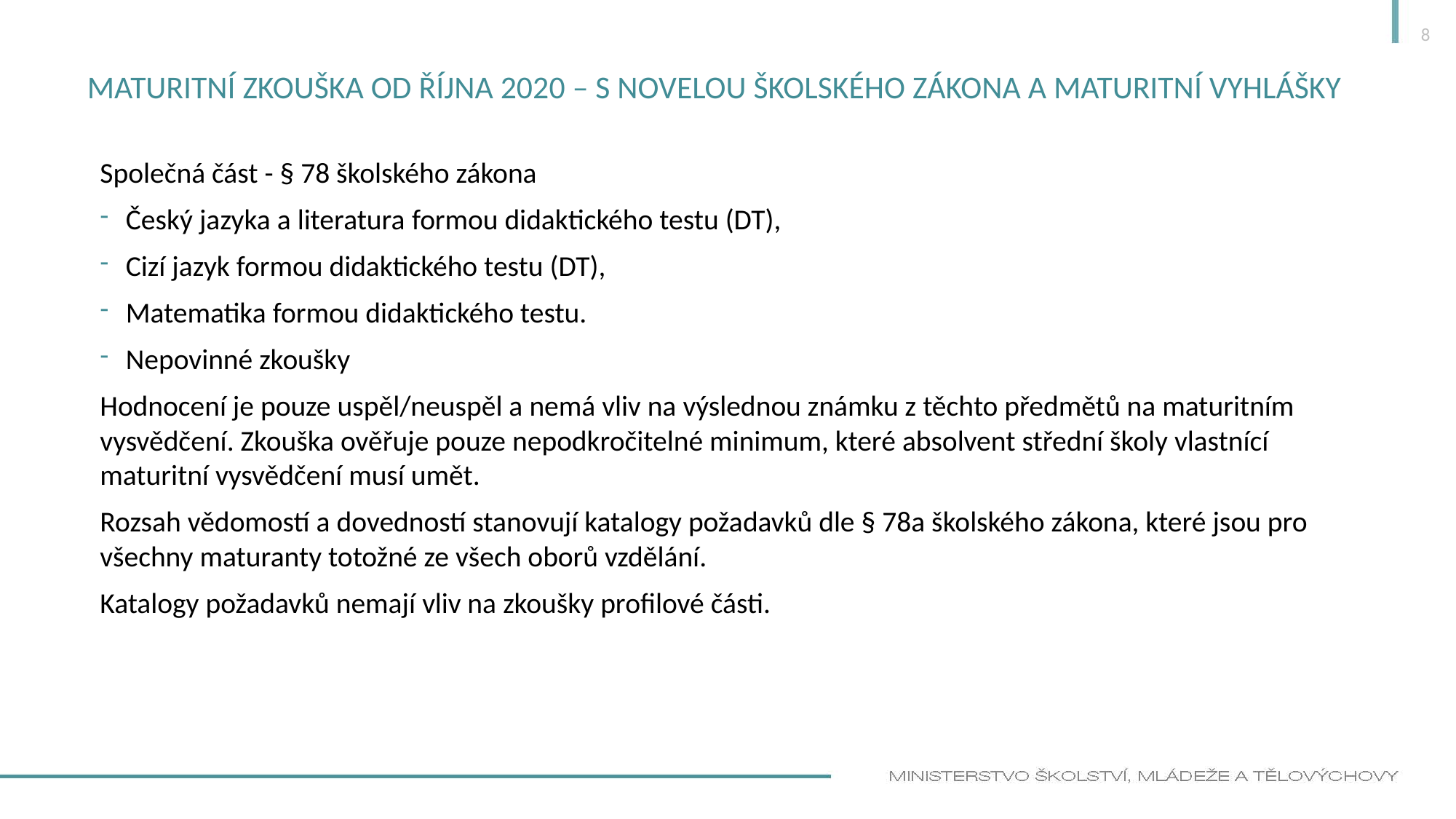

8
# Maturitní zkouška od října 2020 – s novelou školského zákona a maturitní vyhlášky
Společná část - § 78 školského zákona
Český jazyka a literatura formou didaktického testu (DT),
Cizí jazyk formou didaktického testu (DT),
Matematika formou didaktického testu.
Nepovinné zkoušky
Hodnocení je pouze uspěl/neuspěl a nemá vliv na výslednou známku z těchto předmětů na maturitním vysvědčení. Zkouška ověřuje pouze nepodkročitelné minimum, které absolvent střední školy vlastnící maturitní vysvědčení musí umět.
Rozsah vědomostí a dovedností stanovují katalogy požadavků dle § 78a školského zákona, které jsou pro všechny maturanty totožné ze všech oborů vzdělání.
Katalogy požadavků nemají vliv na zkoušky profilové části.